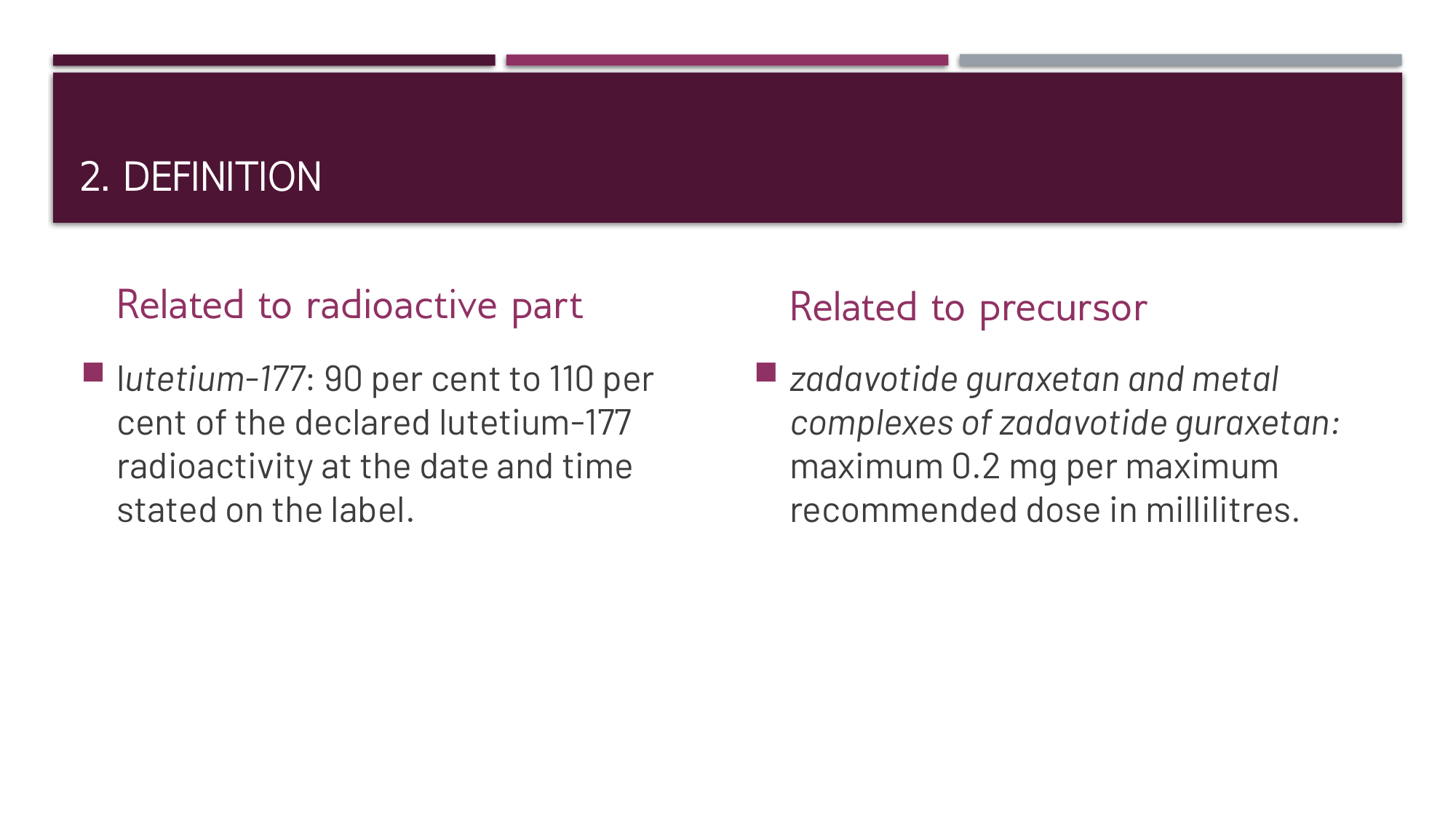

# 2. definition
Related to radioactive part
Related to precursor
lutetium-177: 90 per cent to 110 per cent of the declared lutetium-177 radioactivity at the date and time stated on the label.

zadavotide guraxetan and metal complexes of zadavotide guraxetan: maximum 0.2 mg per maximum recommended dose in millilitres.